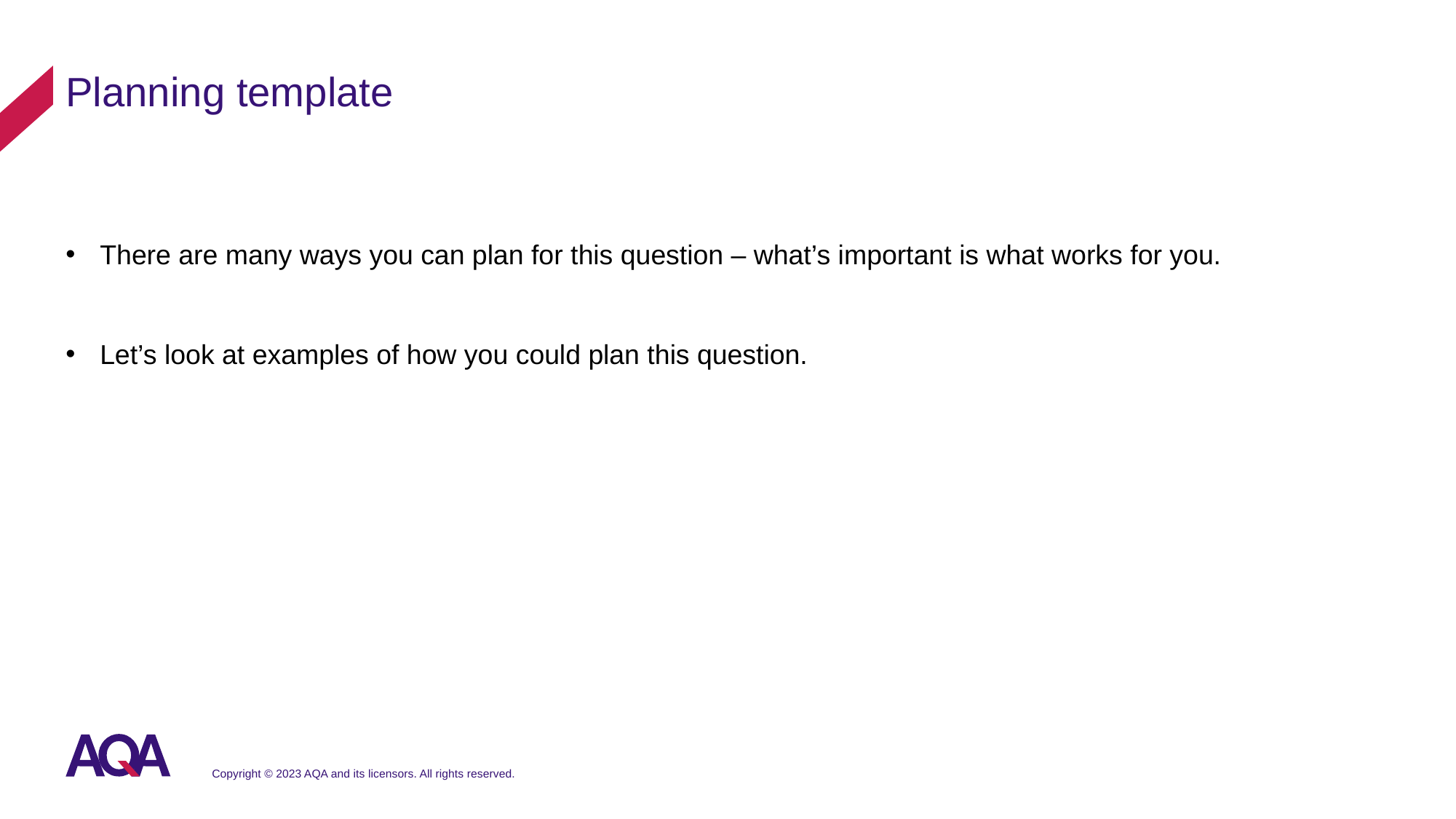

# Planning template
There are many ways you can plan for this question – what’s important is what works for you.

Let’s look at examples of how you could plan this question.

Copyright © 2023 AQA and its licensors. All rights reserved.